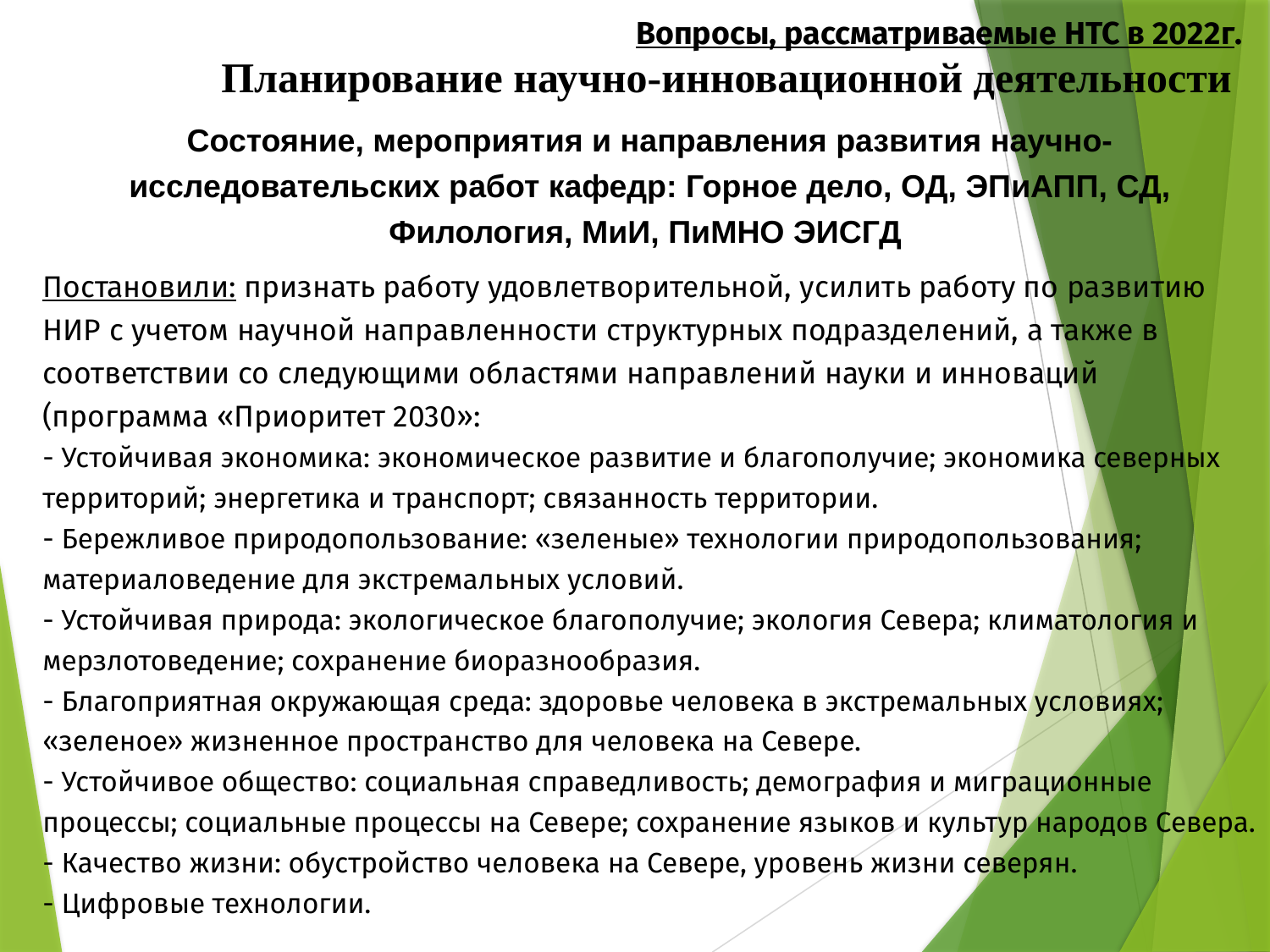

Вопросы, рассматриваемые НТС в 2022г.
Планирование научно-инновационной деятельности
Состояние, мероприятия и направления развития научно-исследовательских работ кафедр: Горное дело, ОД, ЭПиАПП, СД, Филология, МиИ, ПиМНО ЭИСГД
Постановили: признать работу удовлетворительной, усилить работу по развитию НИР с учетом научной направленности структурных подразделений, а также в соответствии со следующими областями направлений науки и инноваций (программа «Приоритет 2030»:
- Устойчивая экономика: экономическое развитие и благополучие; экономика северных территорий; энергетика и транспорт; связанность территории.
- Бережливое природопользование: «зеленые» технологии природопользования; материаловедение для экстремальных условий.
- Устойчивая природа: экологическое благополучие; экология Севера; климатология и мерзлотоведение; сохранение биоразнообразия.
- Благоприятная окружающая среда: здоровье человека в экстремальных условиях; «зеленое» жизненное пространство для человека на Севере.
- Устойчивое общество: социальная справедливость; демография и миграционные процессы; социальные процессы на Севере; сохранение языков и культур народов Севера.
- Качество жизни: обустройство человека на Севере, уровень жизни северян.
- Цифровые технологии.